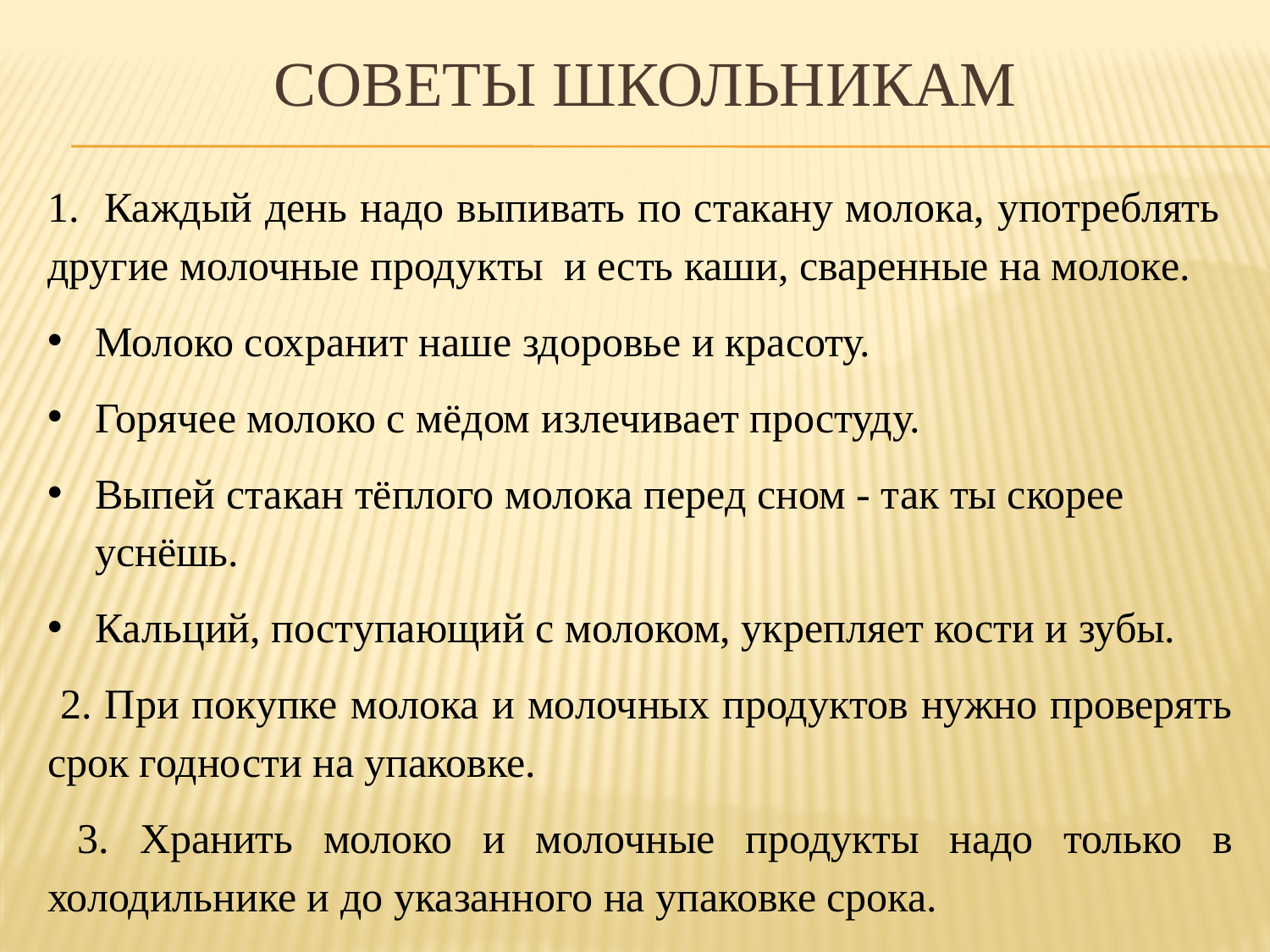

# Советы школьникам
1.  Каждый день надо выпивать по стакану молока, употреблять  другие молочные продукты  и есть каши, сваренные на молоке.
Молоко сохранит наше здоровье и красоту.
Горячее молоко с мёдом излечивает простуду.
Выпей стакан тёплого молока перед сном - так ты скорее уснёшь.
Кальций, поступающий с молоком, укрепляет кости и зубы.
 2. При покупке молока и молочных продуктов нужно проверять срок годности на упаковке.
 3. Хранить молоко и молочные продукты надо только в холодильнике и до указанного на упаковке срока.
.